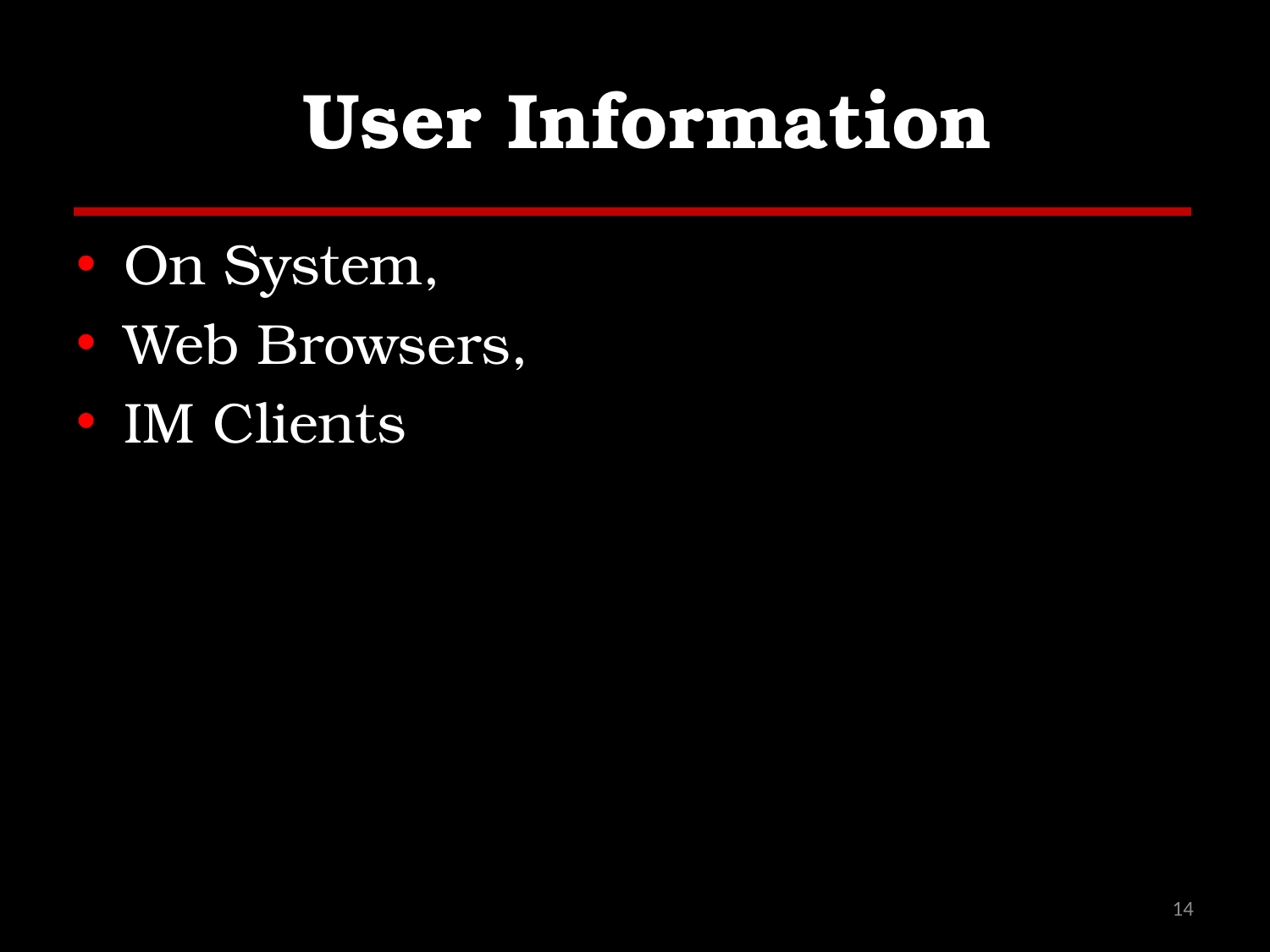

# User Information
On System,
Web Browsers,
IM Clients
14